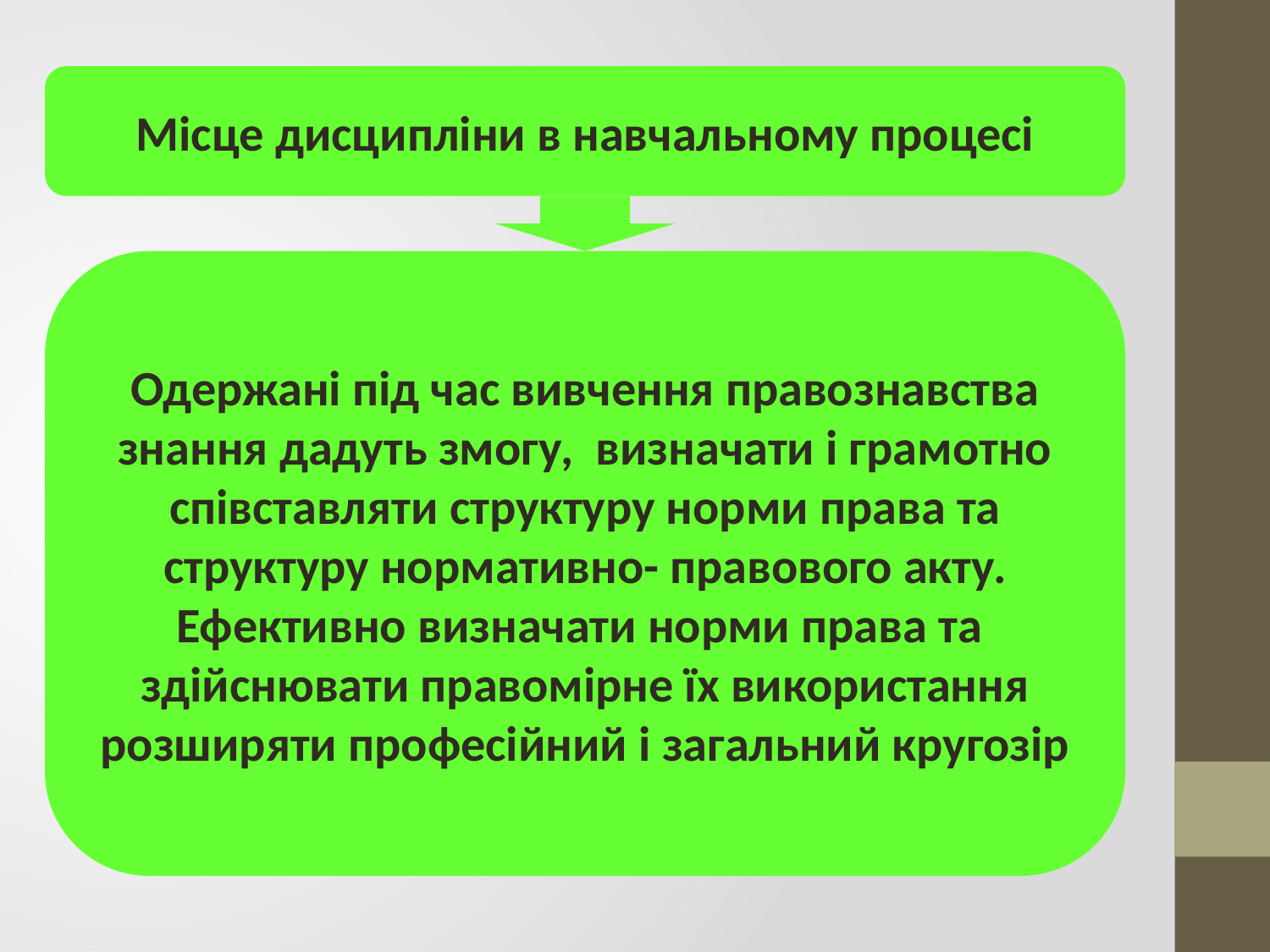

Місце дисципліни в навчальному процесі

Одержані під час вивчення правознавства знання дадуть змогу,  визначати і грамотно співставляти структуру норми права та структуру нормативно- правового акту. Ефективно визначати норми права та  здійснювати правомірне їх використання розширяти професійний і загальний кругозір